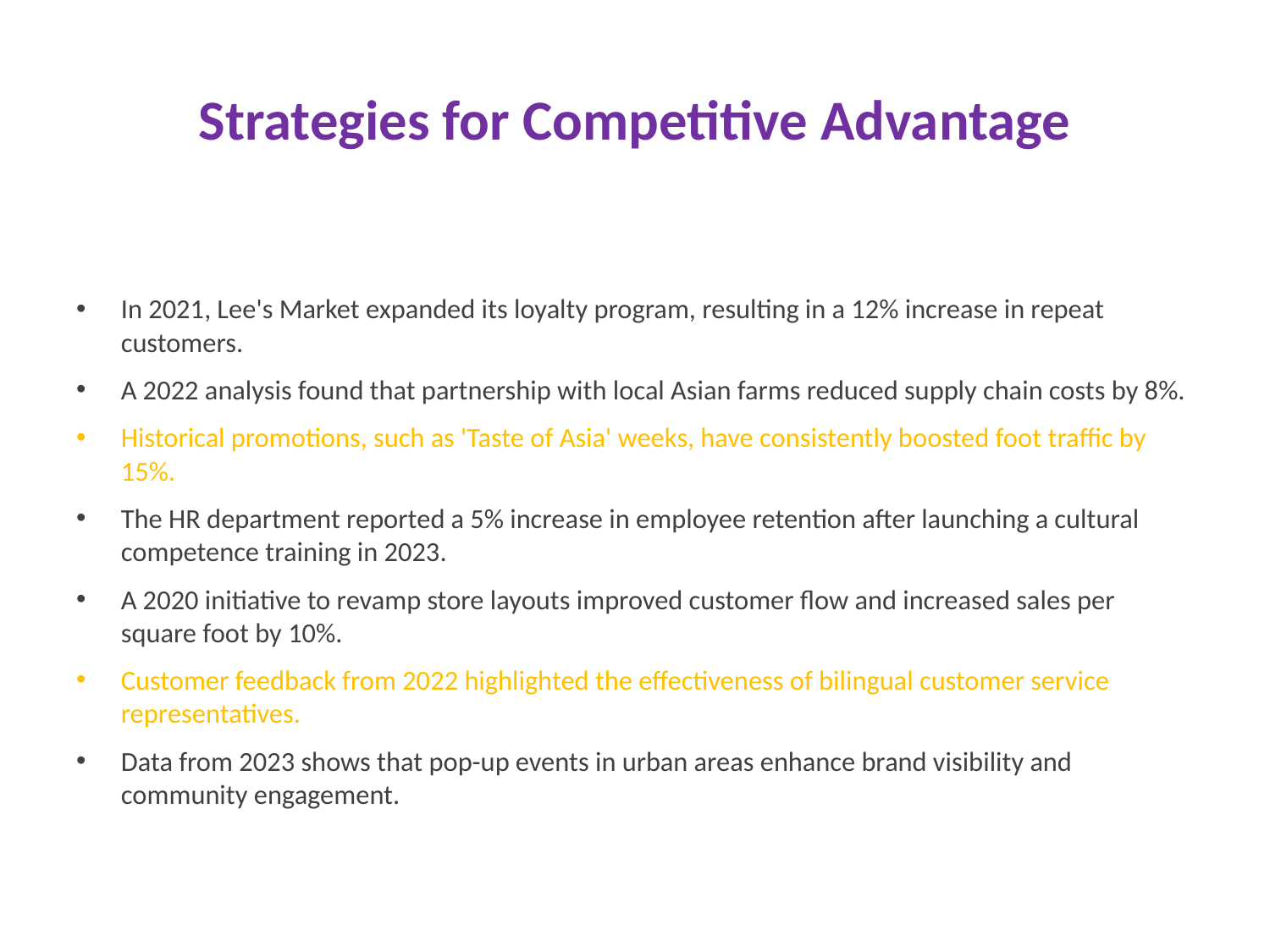

# Strategies for Competitive Advantage

In 2021, Lee's Market expanded its loyalty program, resulting in a 12% increase in repeat customers.
A 2022 analysis found that partnership with local Asian farms reduced supply chain costs by 8%.
Historical promotions, such as 'Taste of Asia' weeks, have consistently boosted foot traffic by 15%.
The HR department reported a 5% increase in employee retention after launching a cultural competence training in 2023.
A 2020 initiative to revamp store layouts improved customer flow and increased sales per square foot by 10%.
Customer feedback from 2022 highlighted the effectiveness of bilingual customer service representatives.
Data from 2023 shows that pop-up events in urban areas enhance brand visibility and community engagement.